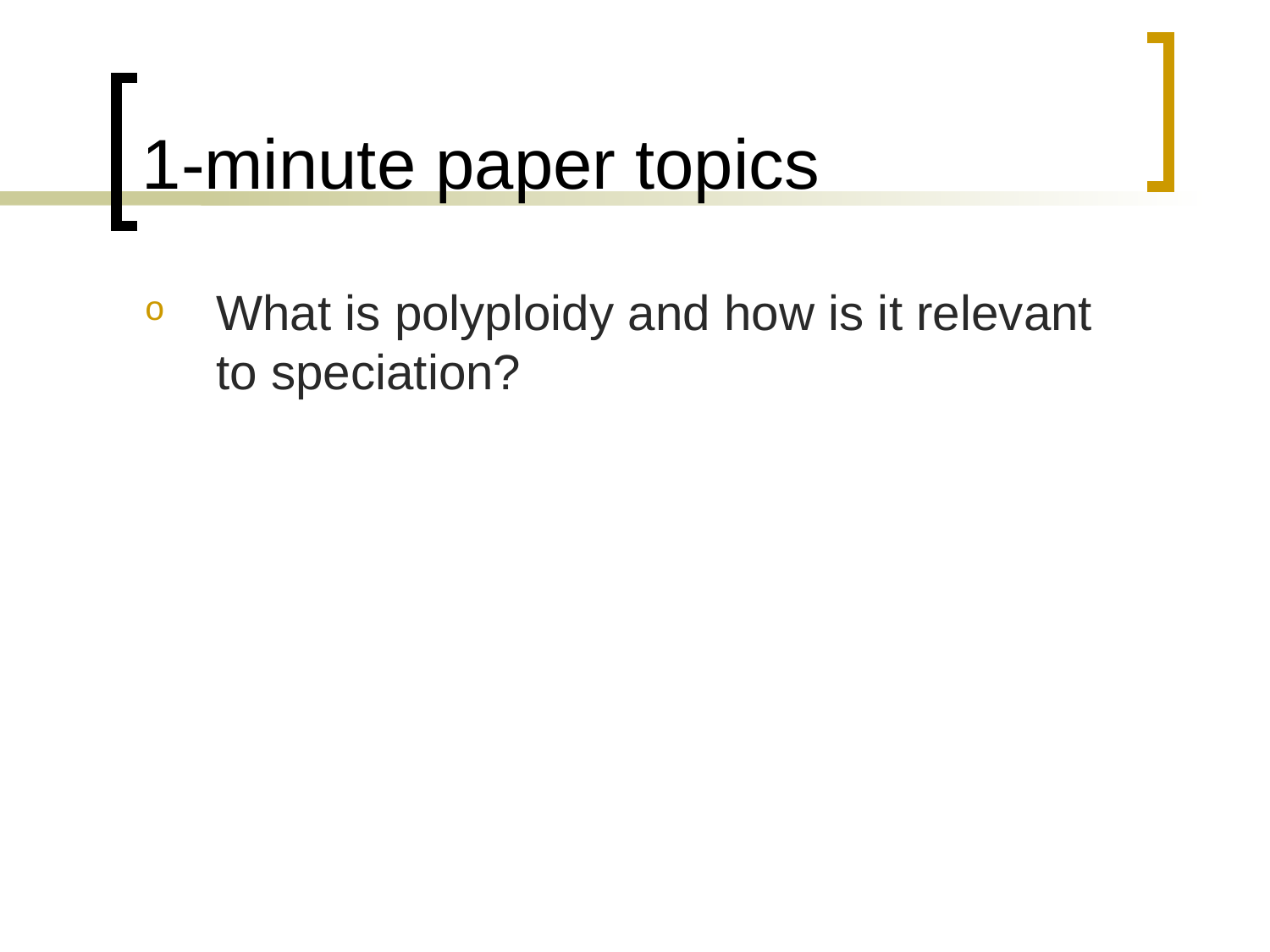

# 1-minute paper topics
What is polyploidy and how is it relevant to speciation?